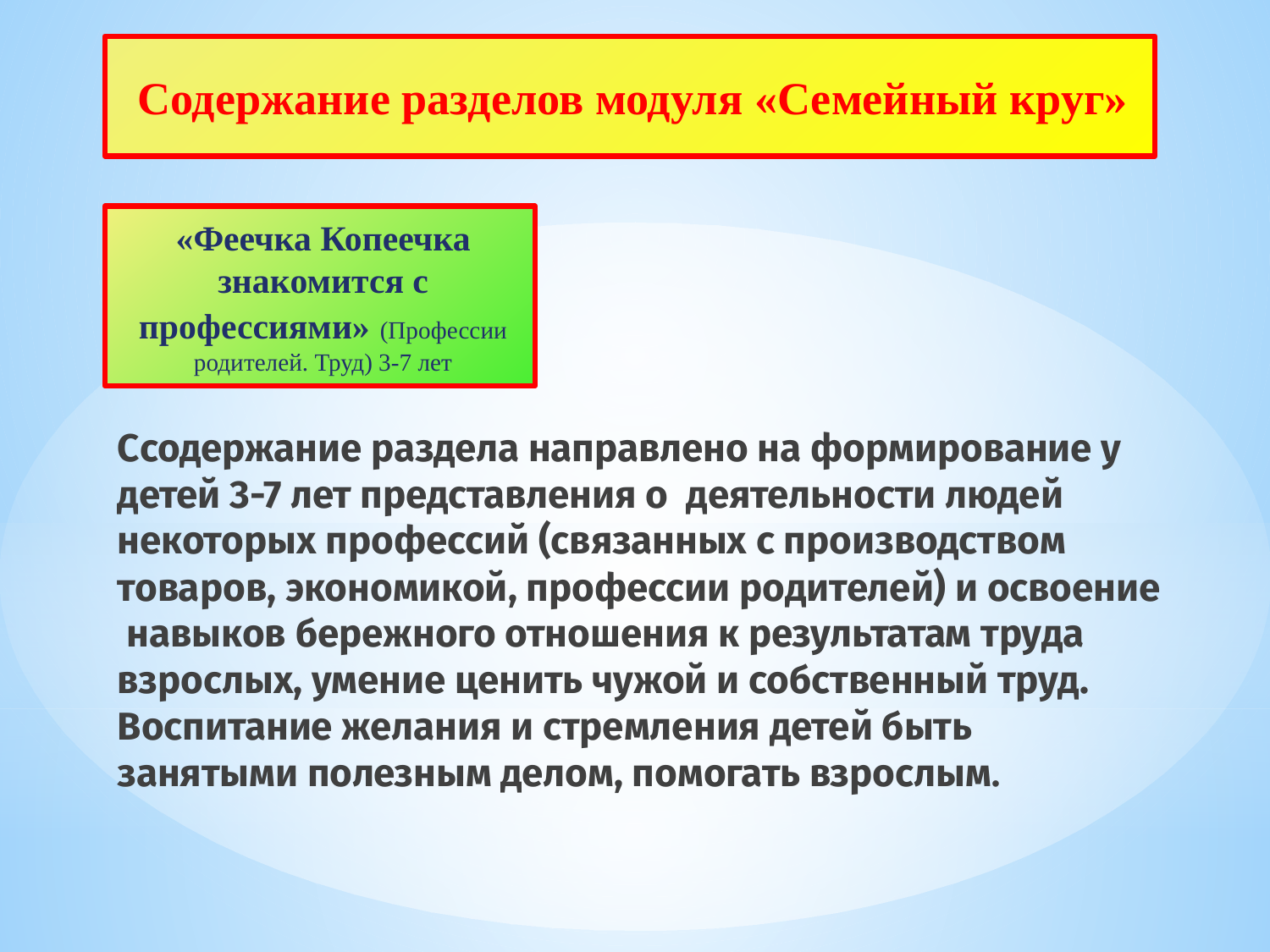

Содержание разделов модуля «Семейный круг»
«Феечка Копеечка знакомится с профессиями» (Профессии родителей. Труд) 3-7 лет
# Cсодержание раздела направлено на формирование у детей 3-7 лет представления о  деятельности людей некоторых профессий (связанных с производством товаров, экономикой, профессии родителей) и освоение  навыков бережного отношения к результатам труда взрослых, умение ценить чужой и собственный труд. Воспитание желания и стремления детей быть занятыми полезным делом, помогать взрослым.